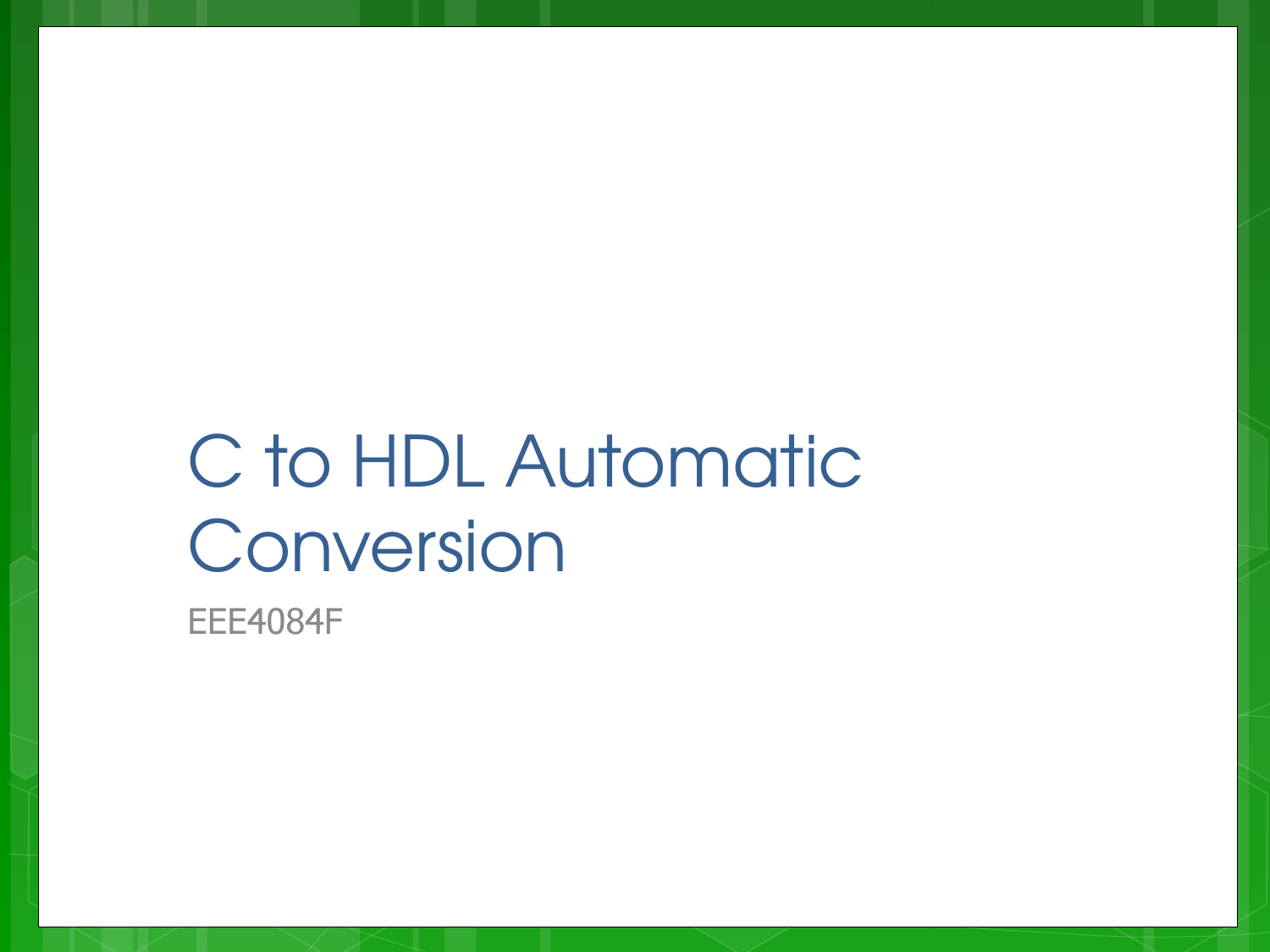

# C to HDL Automatic Conversion
EEE4084F